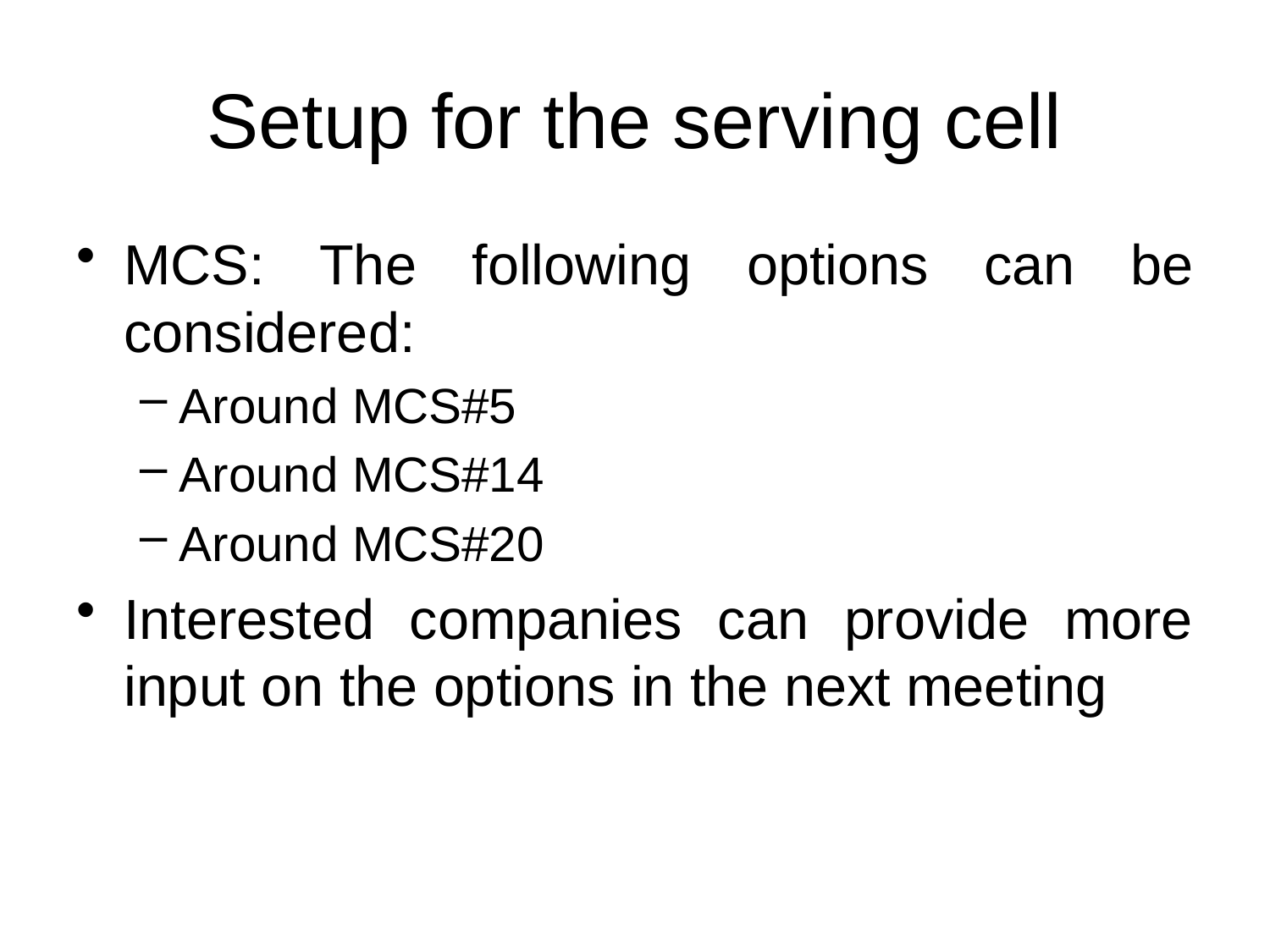

# Setup for the serving cell
MCS: The following options can be considered:
Around MCS#5
Around MCS#14
Around MCS#20
Interested companies can provide more input on the options in the next meeting